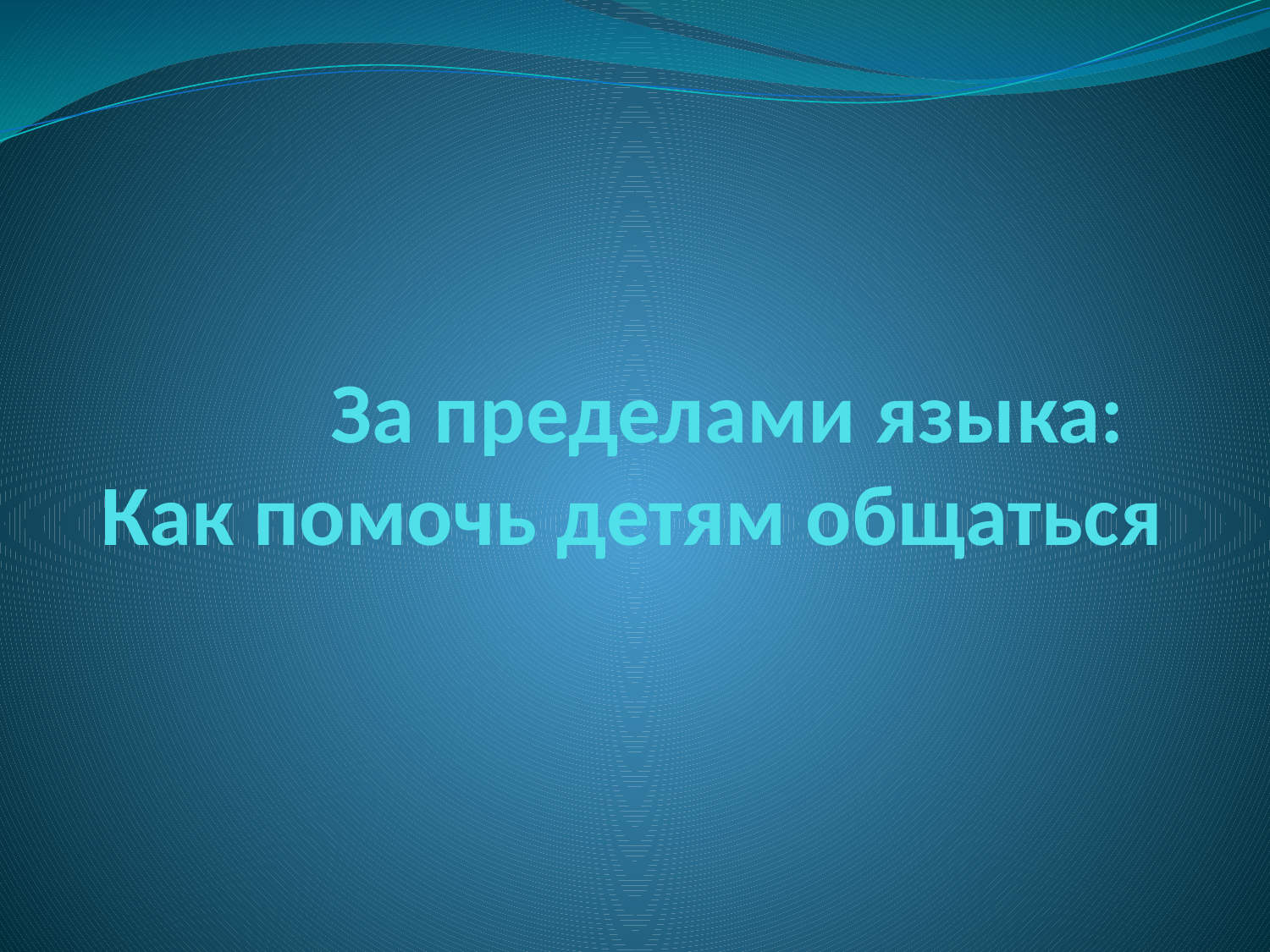

# За пределами языка: Как помочь детям общаться